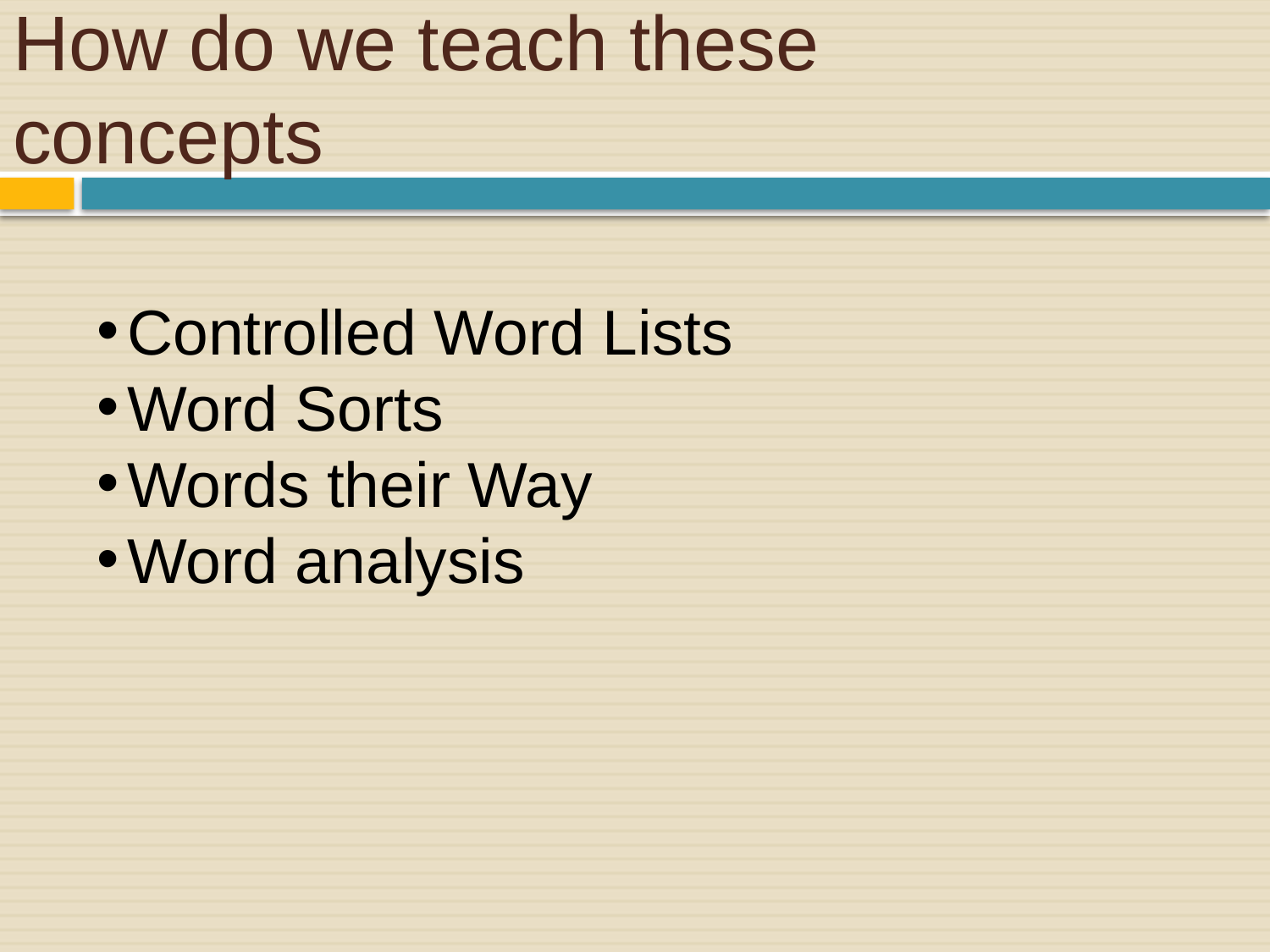

# How do we teach these concepts
Controlled Word Lists
Word Sorts
Words their Way
Word analysis